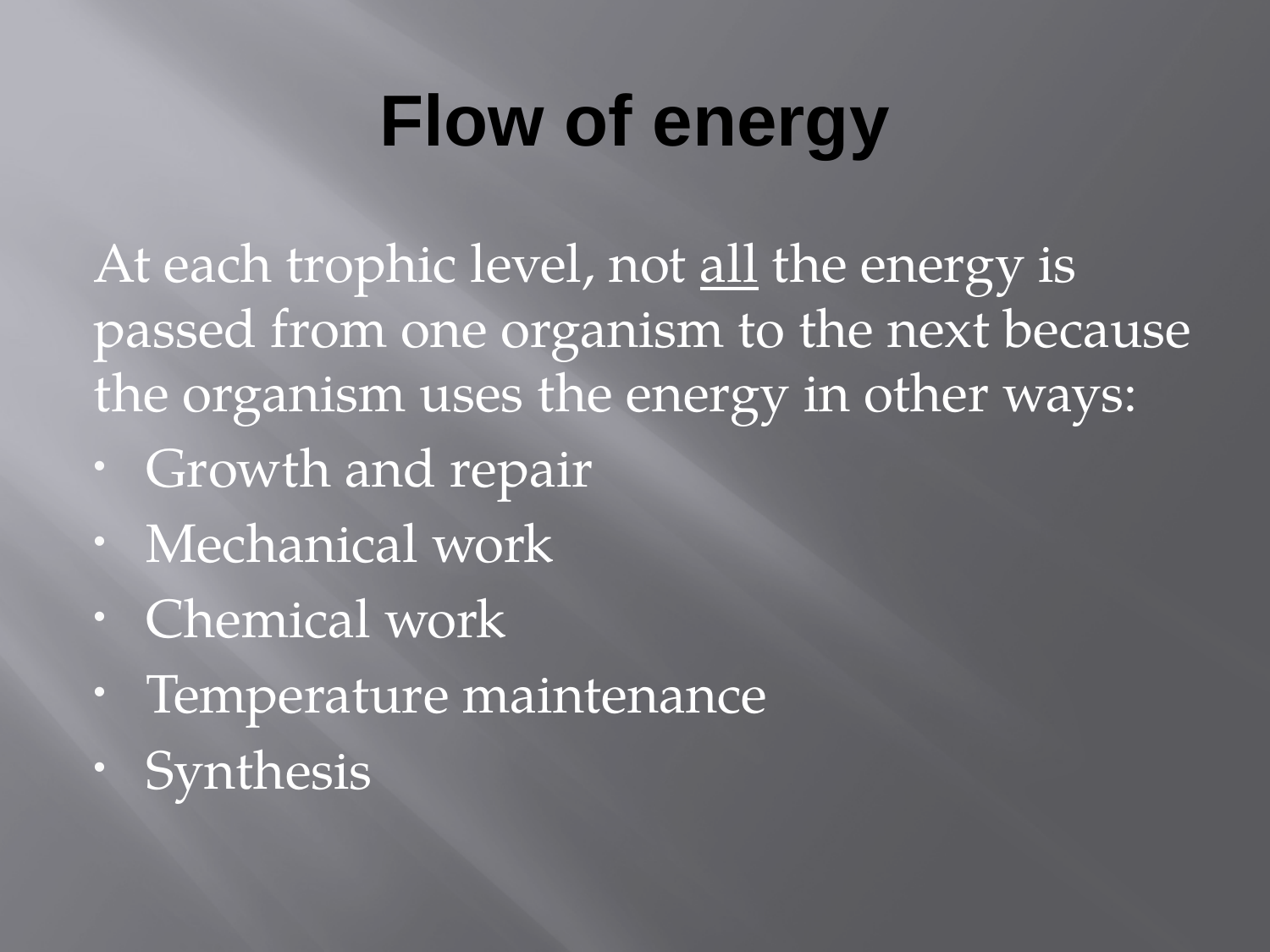

# Flow of energy
At each trophic level, not all the energy is passed from one organism to the next because the organism uses the energy in other ways:
Growth and repair
Mechanical work
Chemical work
Temperature maintenance
Synthesis